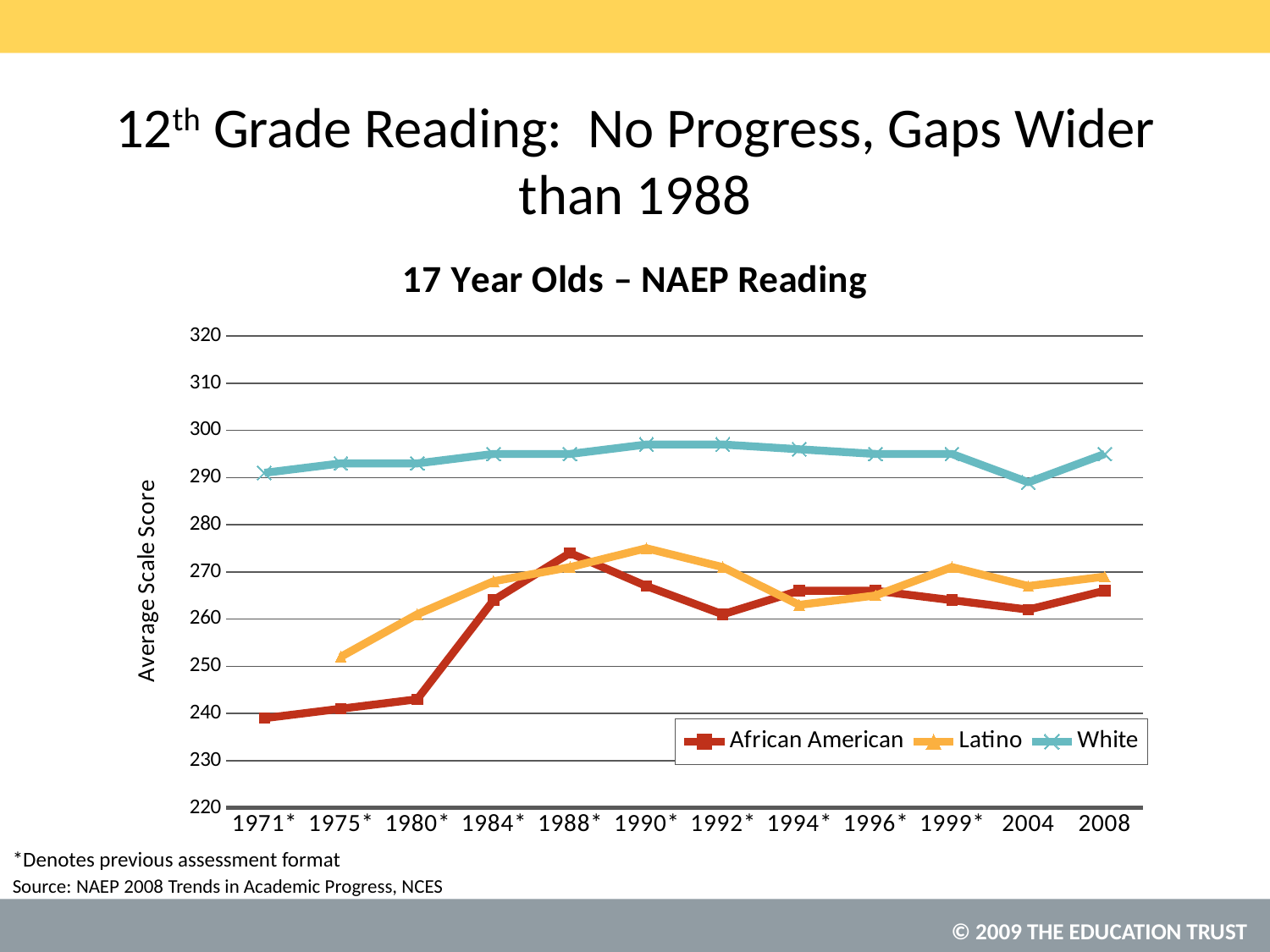

# 12th Grade Reading:  No Progress, Gaps Wider than 1988

### Chart: 17 Year Olds – NAEP Reading

| Category | African American | Latino | White |
|---|---|---|---|
| 1971* | 239.0 | None | 291.0 |
| 1975* | 241.0 | 252.0 | 293.0 |
| 1980* | 243.0 | 261.0 | 293.0 |
| 1984* | 264.0 | 268.0 | 295.0 |
| 1988* | 274.0 | 271.0 | 295.0 |
| 1990* | 267.0 | 275.0 | 297.0 |
| 1992* | 261.0 | 271.0 | 297.0 |
| 1994* | 266.0 | 263.0 | 296.0 |
| 1996* | 266.0 | 265.0 | 295.0 |
| 1999* | 264.0 | 271.0 | 295.0 |
| 2004 | 262.0 | 267.0 | 289.0 |
| 2008 | 266.0 | 269.0 | 295.0 |
*Denotes previous assessment format
NAEP 2008 Trends in Academic Progress, NCES